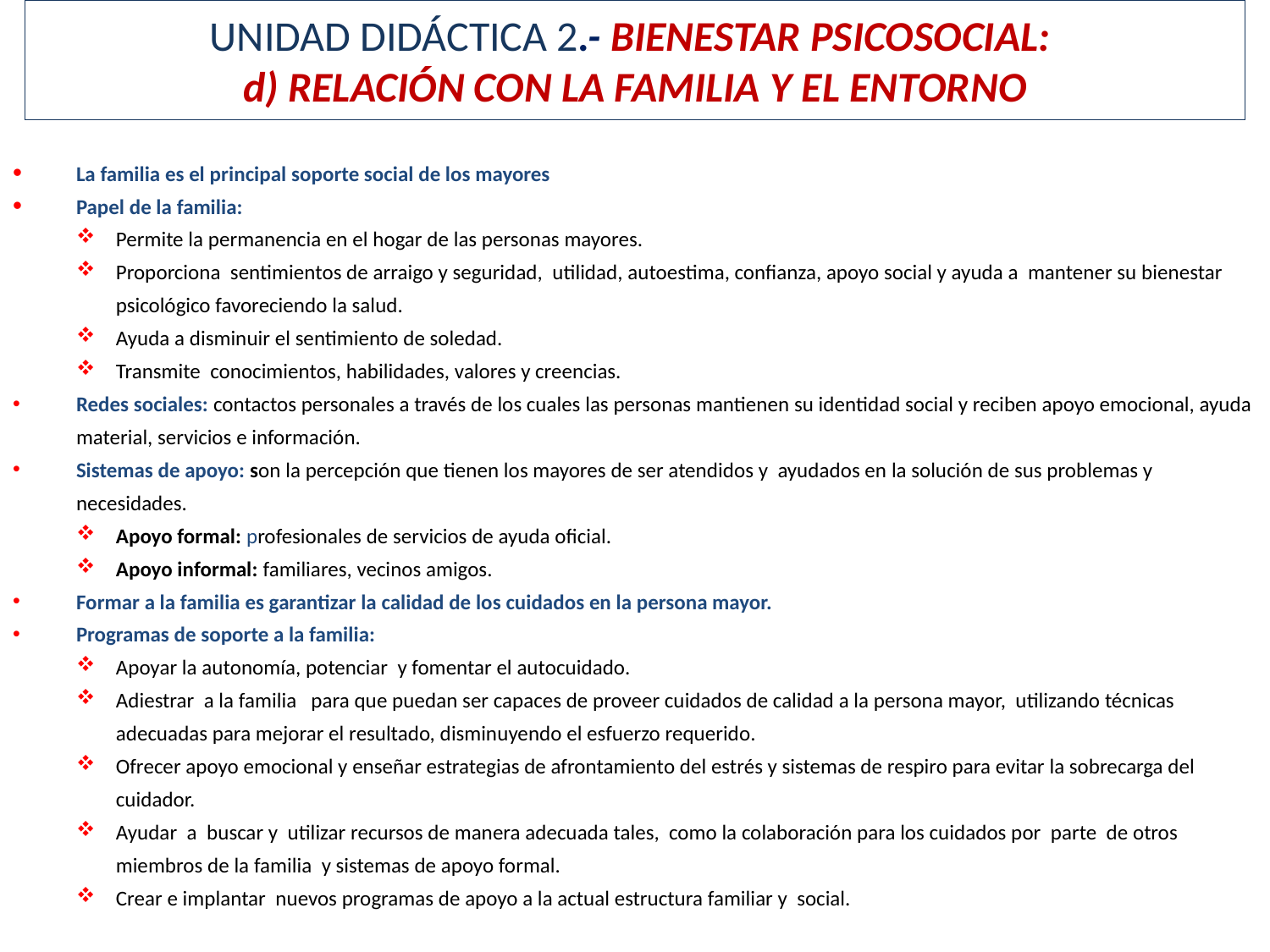

UNIDAD DIDÁCTICA 2.- BIENESTAR PSICOSOCIAL:
d) RELACIÓN CON LA FAMILIA Y EL ENTORNO
La familia es el principal soporte social de los mayores
Papel de la familia:
Permite la permanencia en el hogar de las personas mayores.
Proporciona  sentimientos de arraigo y seguridad,  utilidad, autoestima, confianza, apoyo social y ayuda a  mantener su bienestar psicológico favoreciendo la salud.
Ayuda a disminuir el sentimiento de soledad.
Transmite  conocimientos, habilidades, valores y creencias.
Redes sociales: contactos personales a través de los cuales las personas mantienen su identidad social y reciben apoyo emocional, ayuda material, servicios e información.
Sistemas de apoyo: son la percepción que tienen los mayores de ser atendidos y  ayudados en la solución de sus problemas y necesidades.
Apoyo formal: profesionales de servicios de ayuda oficial.
Apoyo informal: familiares, vecinos amigos.
Formar a la familia es garantizar la calidad de los cuidados en la persona mayor.
Programas de soporte a la familia:
Apoyar la autonomía, potenciar  y fomentar el autocuidado.
Adiestrar  a la familia   para que puedan ser capaces de proveer cuidados de calidad a la persona mayor,  utilizando técnicas adecuadas para mejorar el resultado, disminuyendo el esfuerzo requerido.
Ofrecer apoyo emocional y enseñar estrategias de afrontamiento del estrés y sistemas de respiro para evitar la sobrecarga del cuidador.
Ayudar  a  buscar y  utilizar recursos de manera adecuada tales,  como la colaboración para los cuidados por  parte  de otros miembros de la familia  y sistemas de apoyo formal.
Crear e implantar  nuevos programas de apoyo a la actual estructura familiar y  social.